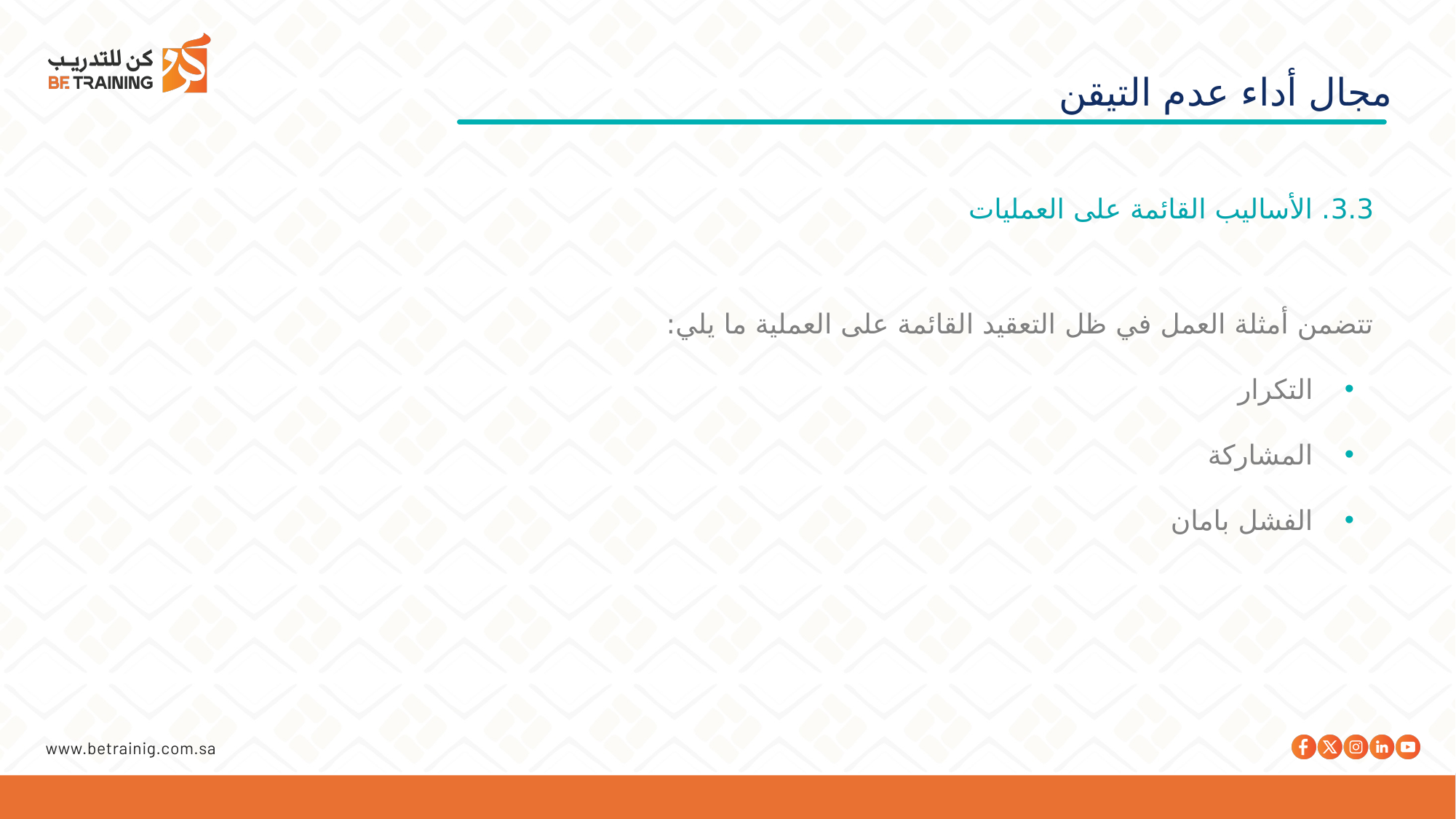

مجال أداء عدم التيقن
3.3. الأساليب القائمة على العمليات

تتضمن أمثلة العمل في ظل التعقيد القائمة على العملية ما يلي:
التكرار
المشاركة
الفشل بامان